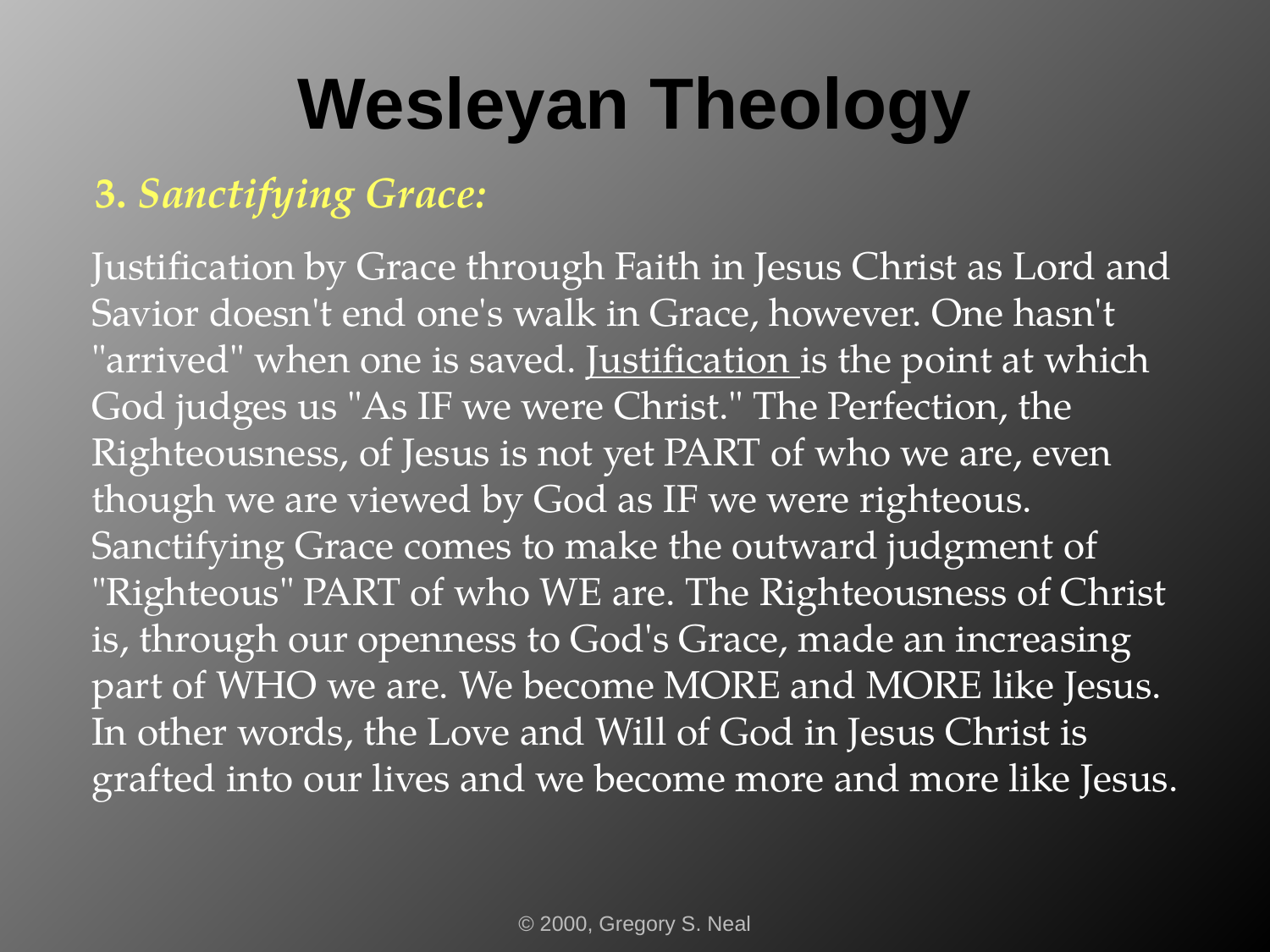

# Wesleyan Theology
3. Sanctifying Grace:
Justification by Grace through Faith in Jesus Christ as Lord and Savior doesn't end one's walk in Grace, however. One hasn't "arrived" when one is saved. Justification is the point at which God judges us "As IF we were Christ." The Perfection, the Righteousness, of Jesus is not yet PART of who we are, even though we are viewed by God as IF we were righteous. Sanctifying Grace comes to make the outward judgment of "Righteous" PART of who WE are. The Righteousness of Christ is, through our openness to God's Grace, made an increasing part of WHO we are. We become MORE and MORE like Jesus. In other words, the Love and Will of God in Jesus Christ is grafted into our lives and we become more and more like Jesus.
© 2000, Gregory S. Neal